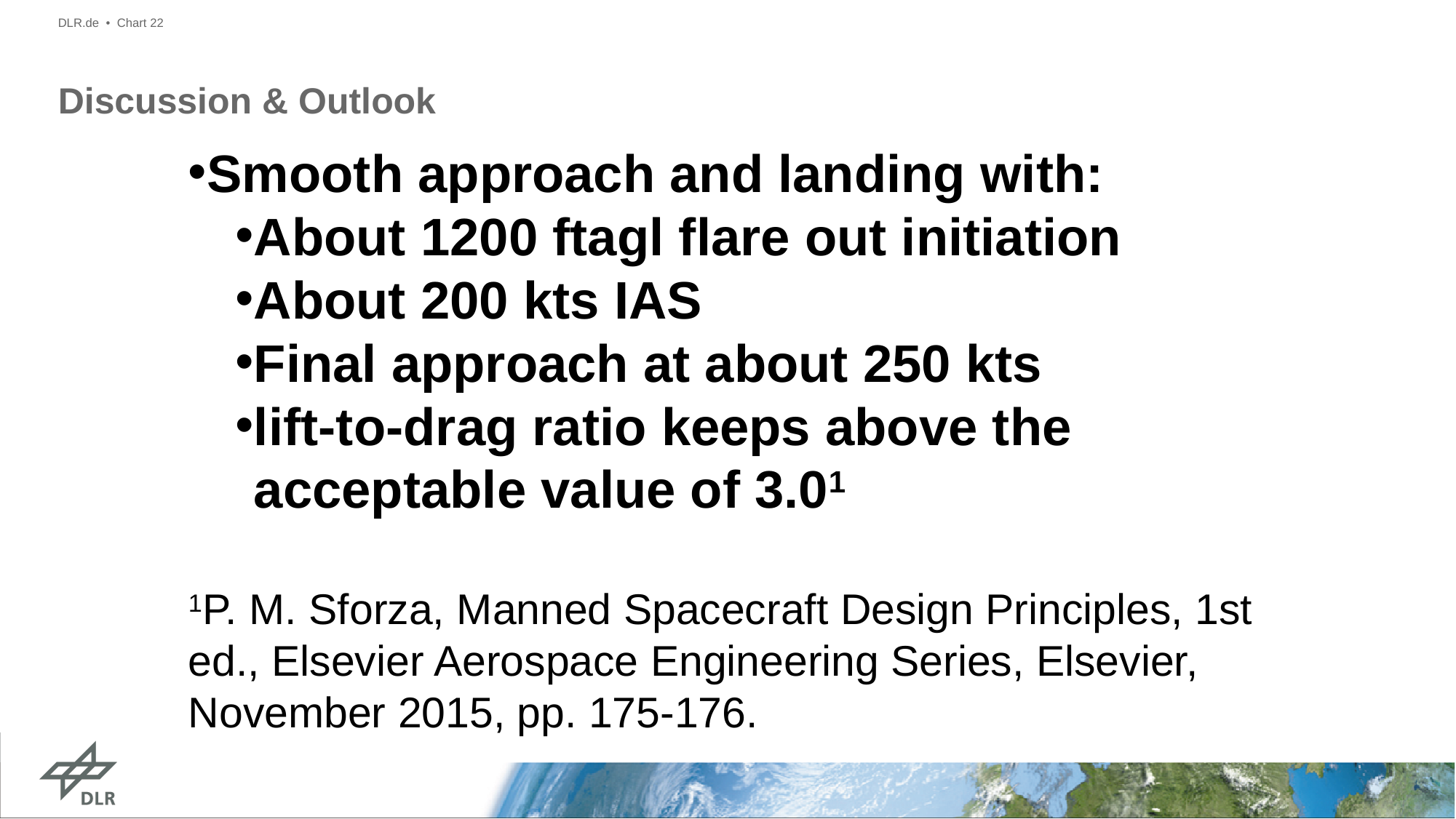

DLR.de  •  Chart 22
# Discussion & Outlook
Smooth approach and landing with:
About 1200 ftagl flare out initiation
About 200 kts IAS
Final approach at about 250 kts
lift-to-drag ratio keeps above the acceptable value of 3.01

1P. M. Sforza, Manned Spacecraft Design Principles, 1st ed., Elsevier Aerospace Engineering Series, Elsevier, November 2015, pp. 175-176.